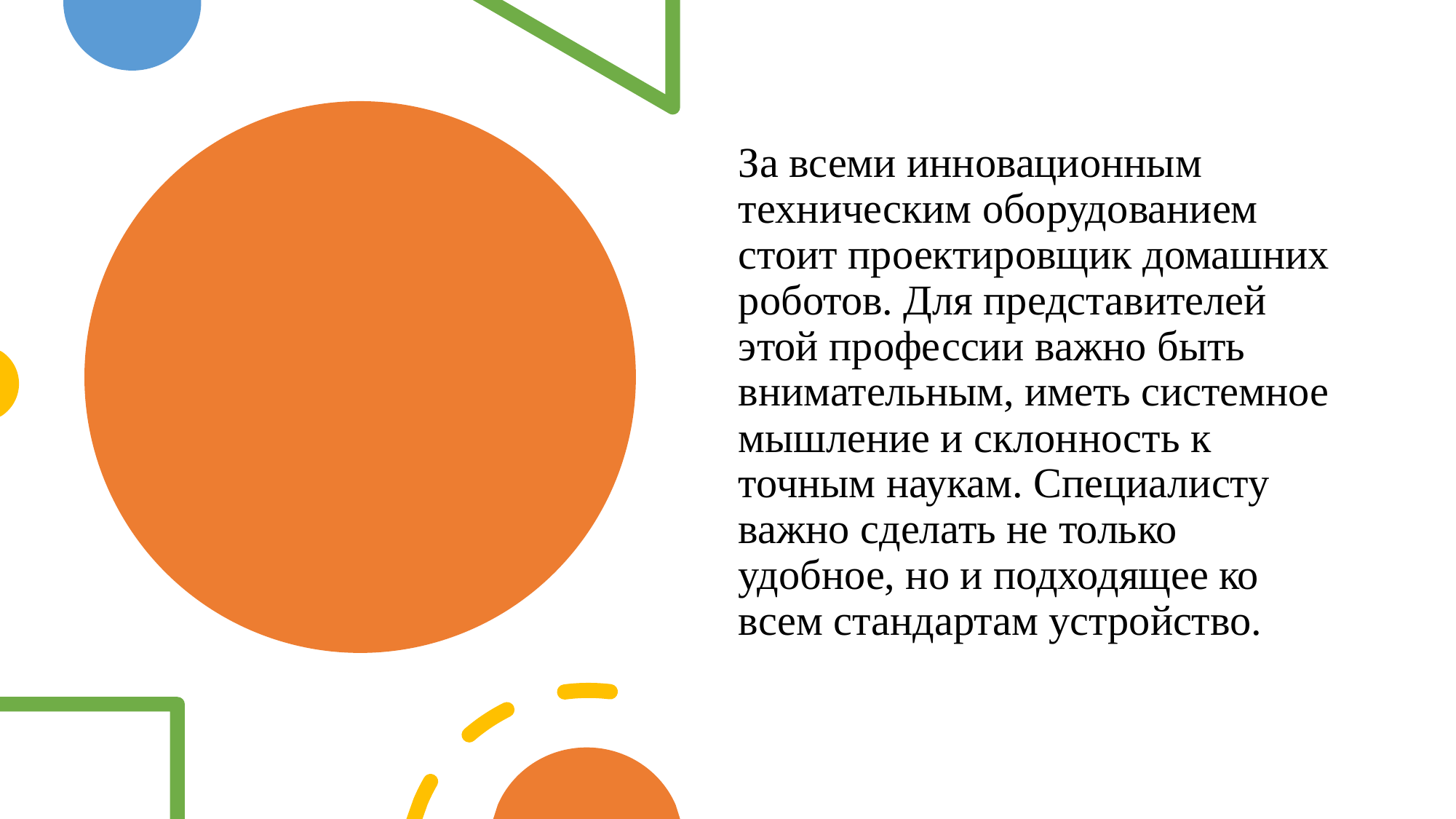

За всеми инновационным техническим оборудованием стоит проектировщик домашних роботов. Для представителей этой профессии важно быть внимательным, иметь системное мышление и склонность к точным наукам. Специалисту важно сделать не только удобное, но и подходящее ко всем стандартам устройство.